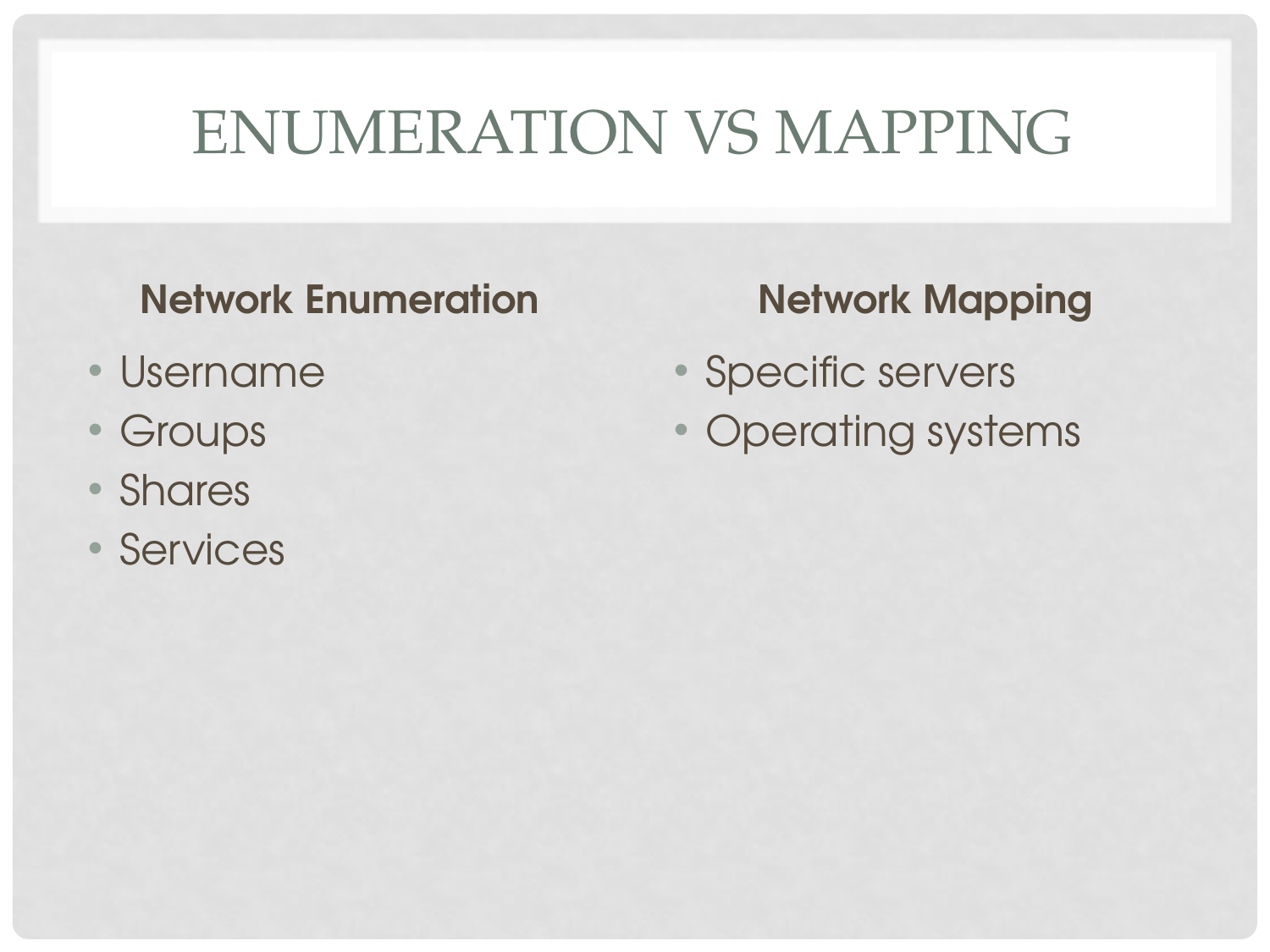

# Enumeration vs mapping
Network Enumeration
Network Mapping
Username
Groups
Shares
Services
Specific servers
Operating systems